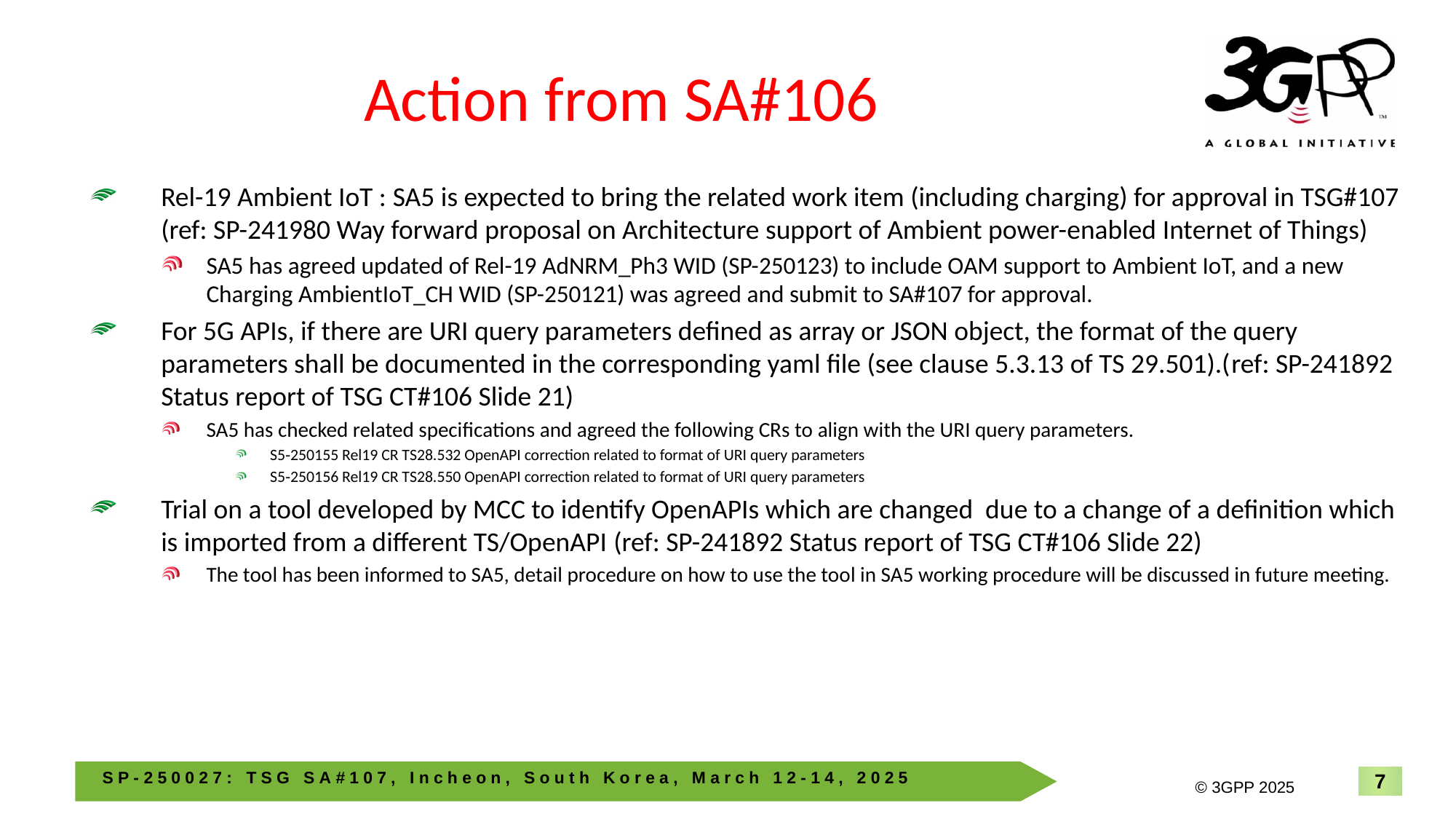

# Action from SA#106
Rel-19 Ambient IoT : SA5 is expected to bring the related work item (including charging) for approval in TSG#107 (ref: SP-241980 Way forward proposal on Architecture support of Ambient power-enabled Internet of Things)
SA5 has agreed updated of Rel-19 AdNRM_Ph3 WID (SP-250123) to include OAM support to Ambient IoT, and a new Charging AmbientIoT_CH WID (SP-250121) was agreed and submit to SA#107 for approval.
For 5G APIs, if there are URI query parameters defined as array or JSON object, the format of the query parameters shall be documented in the corresponding yaml file (see clause 5.3.13 of TS 29.501).(ref: SP-241892 Status report of TSG CT#106 Slide 21)
SA5 has checked related specifications and agreed the following CRs to align with the URI query parameters.
S5‑250155 Rel19 CR TS28.532 OpenAPI correction related to format of URI query parameters
S5‑250156 Rel19 CR TS28.550 OpenAPI correction related to format of URI query parameters
Trial on a tool developed by MCC to identify OpenAPIs which are changed  due to a change of a definition which is imported from a different TS/OpenAPI (ref: SP-241892 Status report of TSG CT#106 Slide 22)
The tool has been informed to SA5, detail procedure on how to use the tool in SA5 working procedure will be discussed in future meeting.